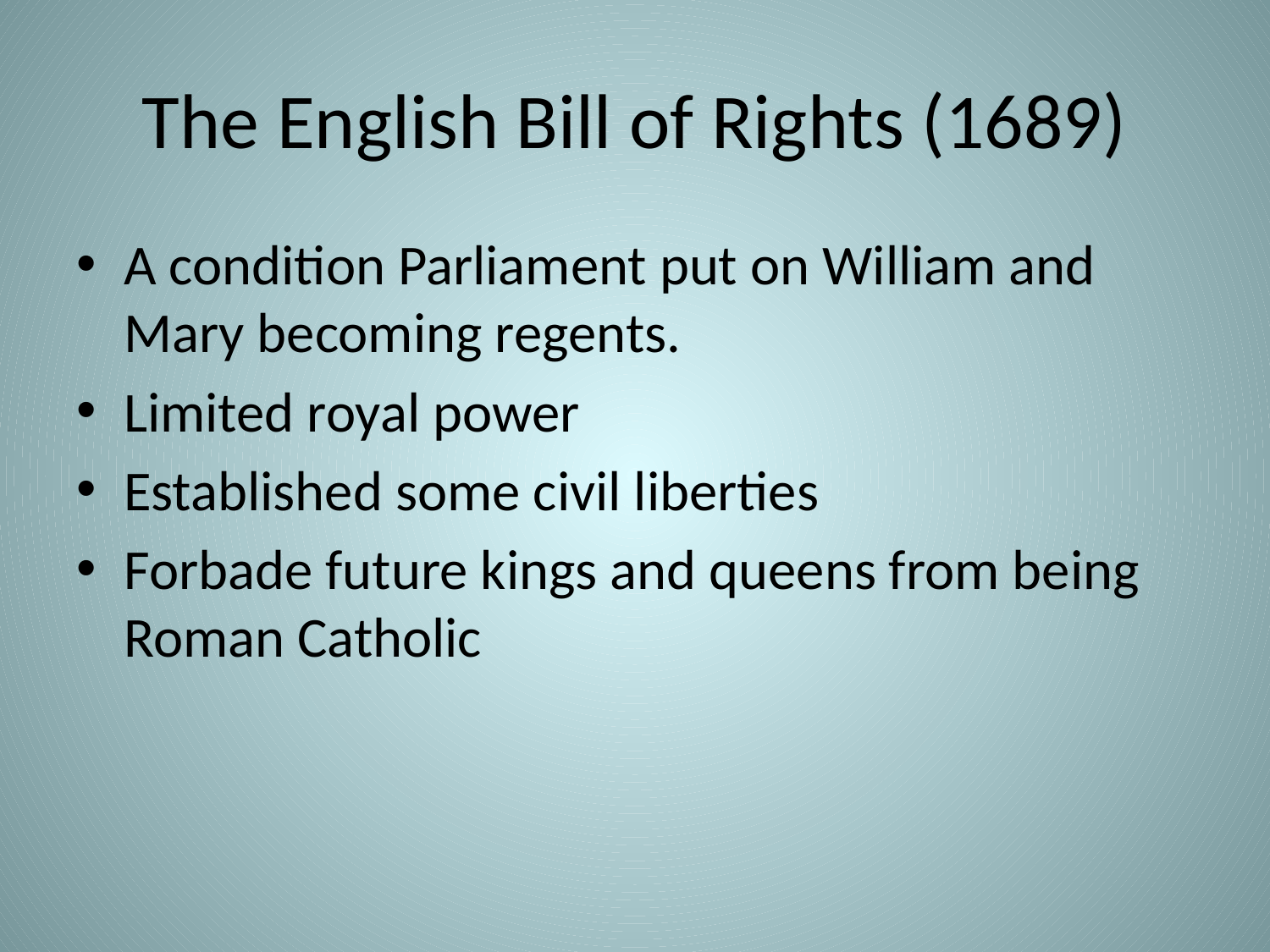

# The English Bill of Rights (1689)
A condition Parliament put on William and Mary becoming regents.
Limited royal power
Established some civil liberties
Forbade future kings and queens from being Roman Catholic